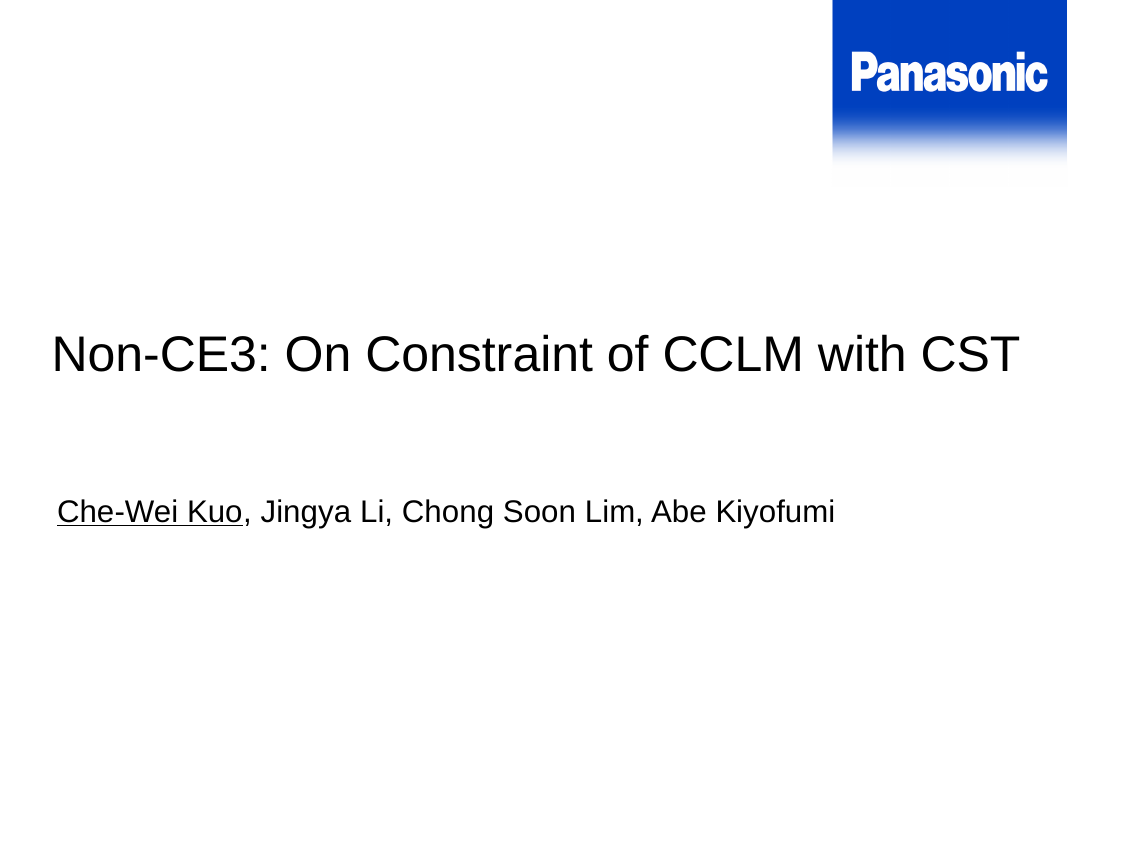

Non-CE3: On Constraint of CCLM with CST
Che-Wei Kuo, Jingya Li, Chong Soon Lim, Abe Kiyofumi